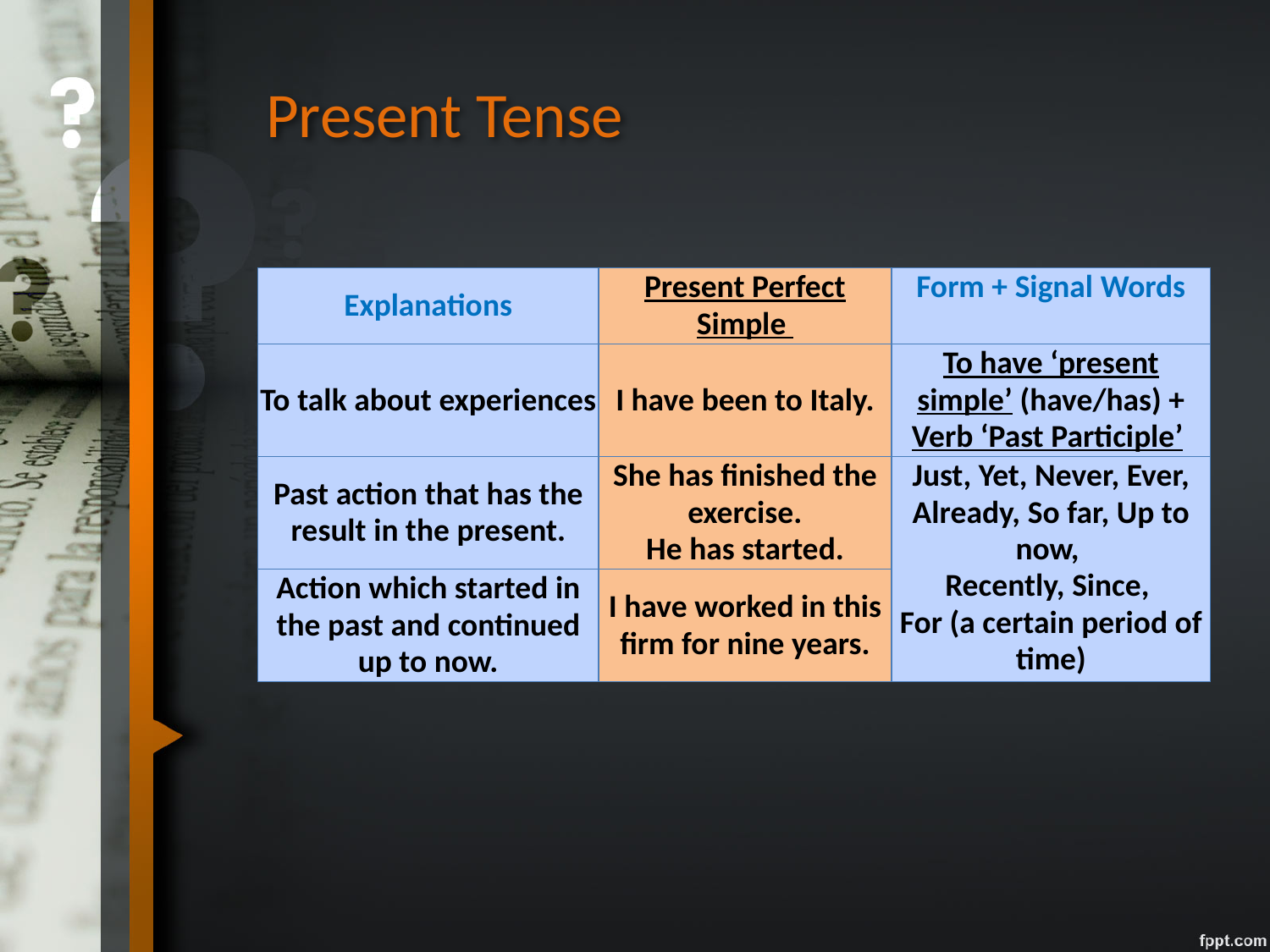

# Present Tense
| Explanations | Present Perfect Simple | Form + Signal Words |
| --- | --- | --- |
| To talk about experiences | I have been to Italy. | To have ‘present simple’ (have/has) + Verb ‘Past Participle’ |
| Past action that has the result in the present. | She has finished the exercise. He has started. | Just, Yet, Never, Ever, Already, So far, Up to now, Recently, Since, For (a certain period of time) |
| Action which started in the past and continued up to now. | I have worked in this firm for nine years. |  |